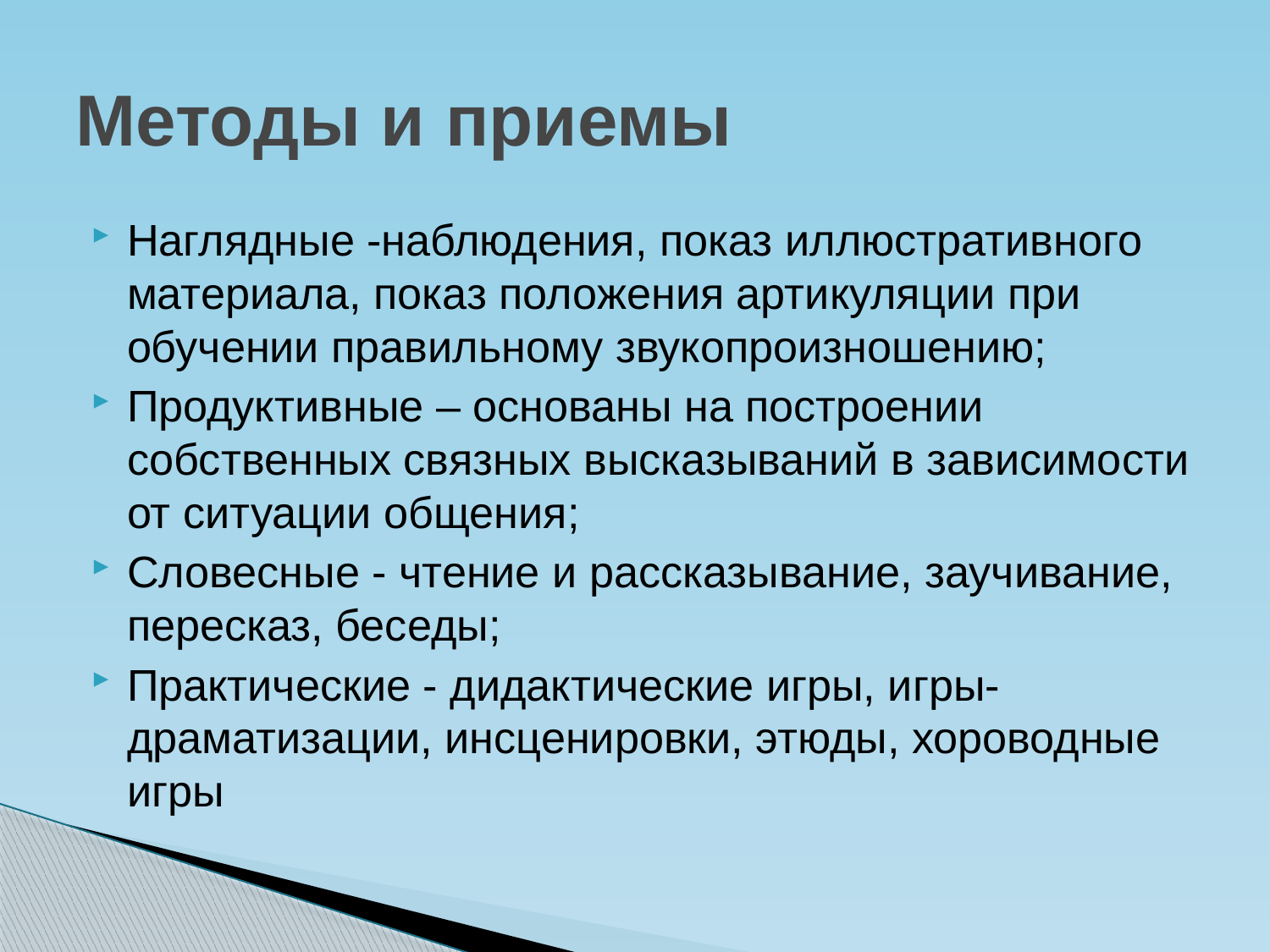

# Методы и приемы
Наглядные -наблюдения, показ иллюстративного материала, показ положения артикуляции при обучении правильному звукопроизношению;
Продуктивные – основаны на построении собственных связных высказываний в зависимости от ситуации общения;
Словесные - чтение и рассказывание, заучивание, пересказ, беседы;
Практические - дидактические игры, игры- драматизации, инсценировки, этюды, хороводные игры